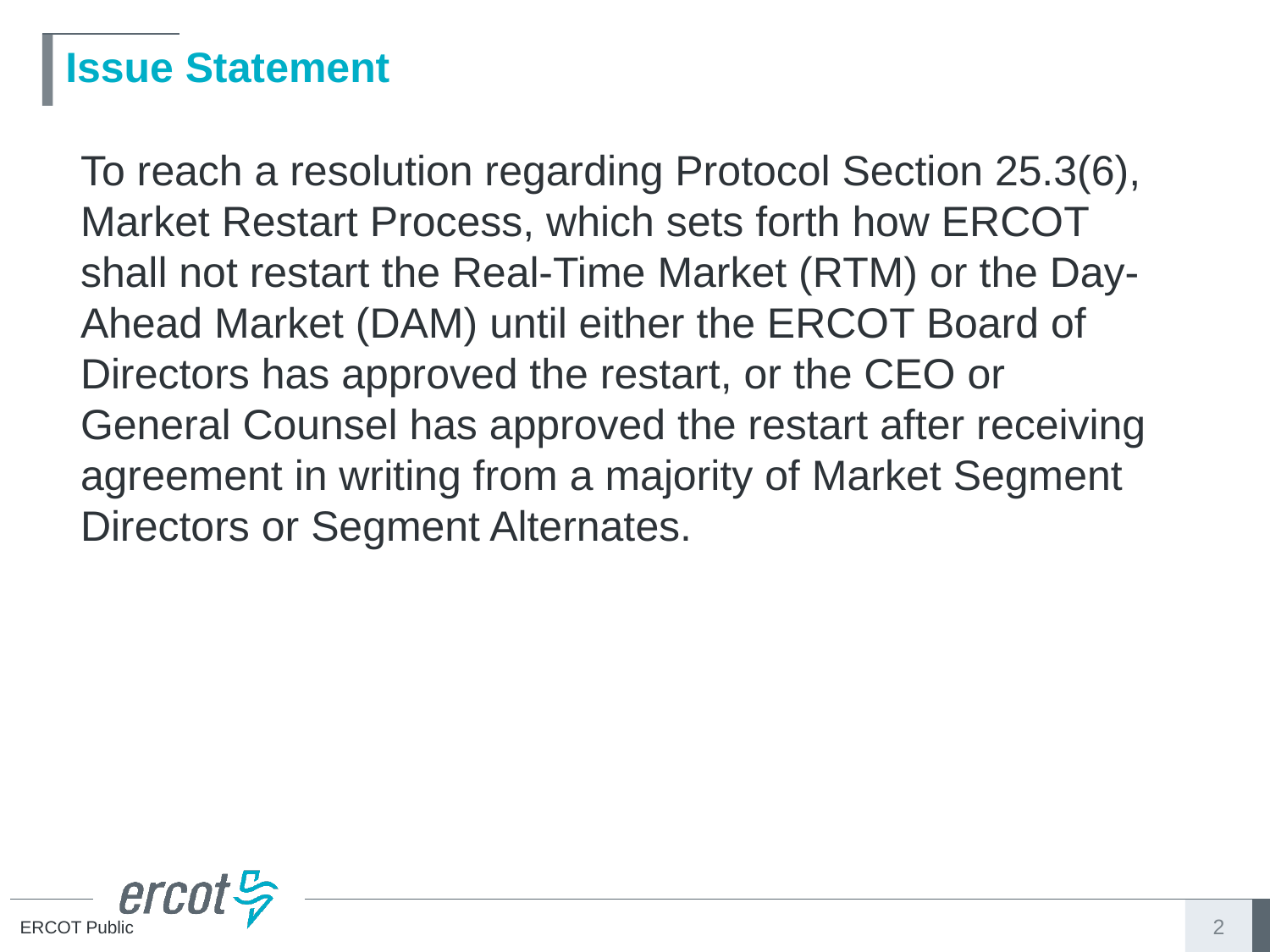

# Issue Statement
To reach a resolution regarding Protocol Section 25.3(6), Market Restart Process, which sets forth how ERCOT shall not restart the Real-Time Market (RTM) or the Day-Ahead Market (DAM) until either the ERCOT Board of Directors has approved the restart, or the CEO or General Counsel has approved the restart after receiving agreement in writing from a majority of Market Segment Directors or Segment Alternates.
2